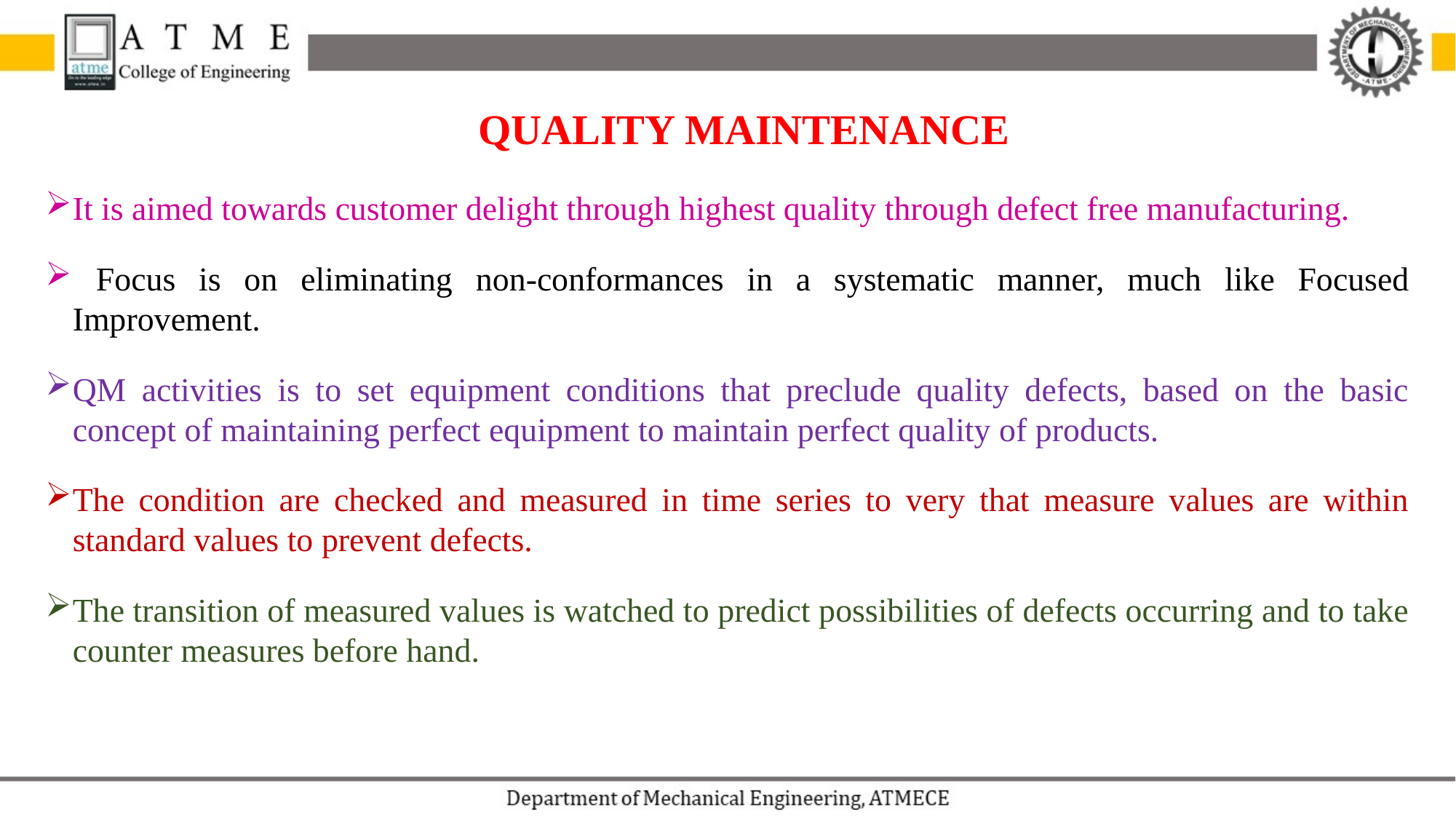

QUALITY MAINTENANCE
It is aimed towards customer delight through highest quality through defect free manufacturing.
 Focus is on eliminating non-conformances in a systematic manner, much like Focused Improvement.
QM activities is to set equipment conditions that preclude quality defects, based on the basic concept of maintaining perfect equipment to maintain perfect quality of products.
The condition are checked and measured in time series to very that measure values are within standard values to prevent defects.
The transition of measured values is watched to predict possibilities of defects occurring and to take counter measures before hand.